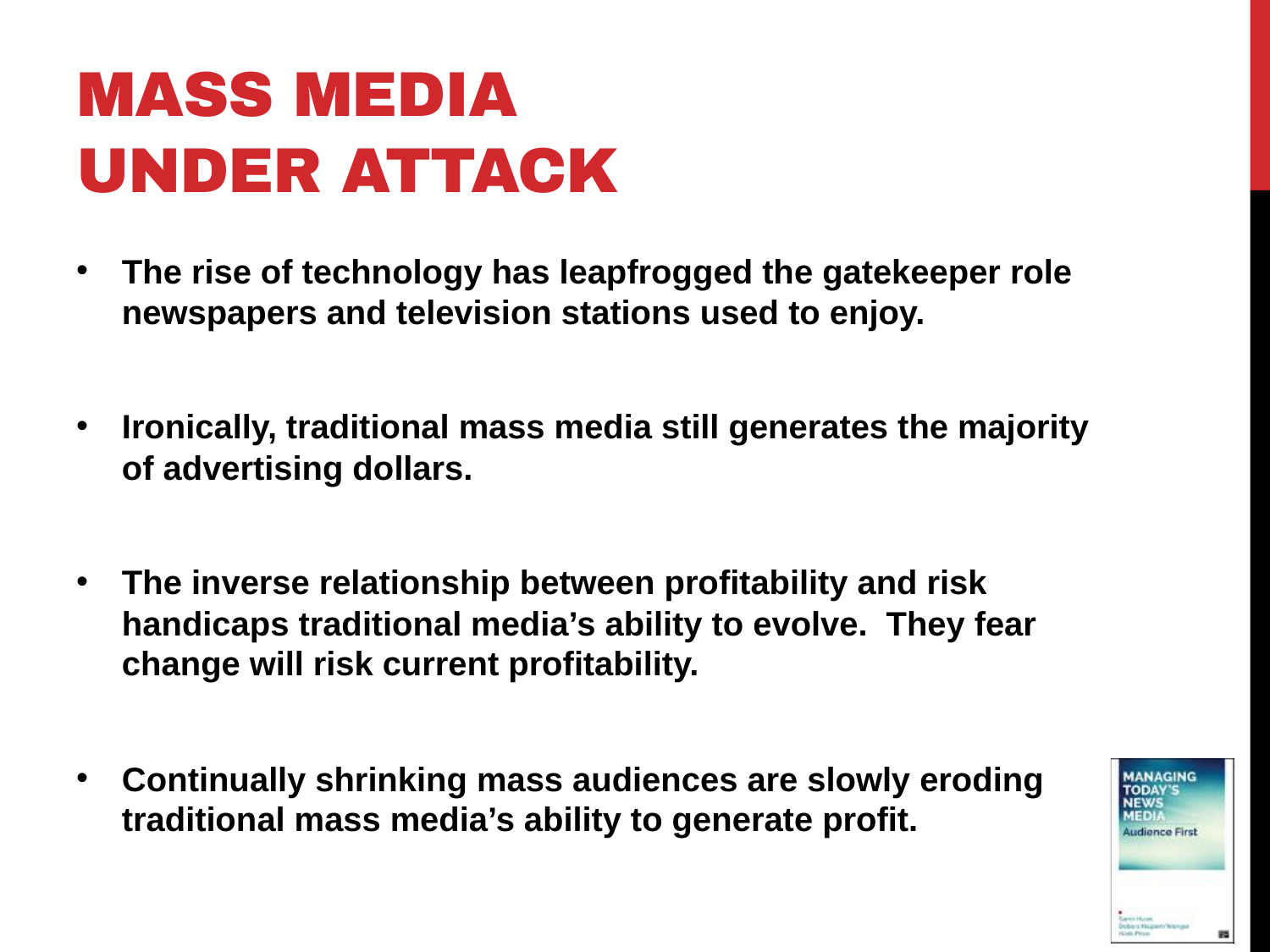

# Mass media under attack
The rise of technology has leapfrogged the gatekeeper role newspapers and television stations used to enjoy.

Ironically, traditional mass media still generates the majority of advertising dollars.

The inverse relationship between profitability and risk handicaps traditional media’s ability to evolve.  They fear change will risk current profitability.

Continually shrinking mass audiences are slowly eroding traditional mass media’s ability to generate profit.